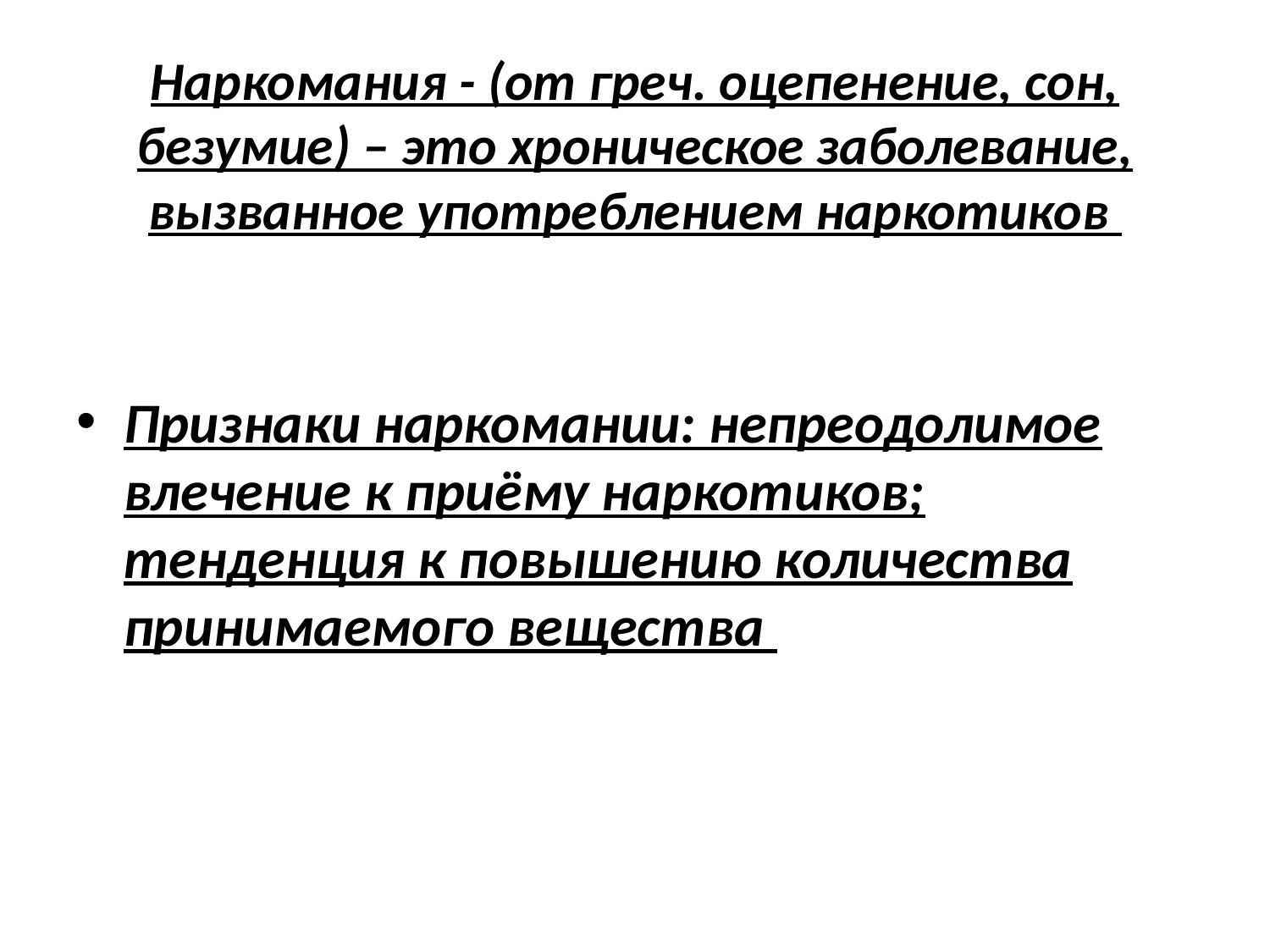

# Наркомания - (от греч. оцепенение, сон, безумие) – это хроническое заболевание, вызванное употреблением наркотиков

Признаки наркомании: непреодолимое влечение к приёму наркотиков; тенденция к повышению количества принимаемого вещества